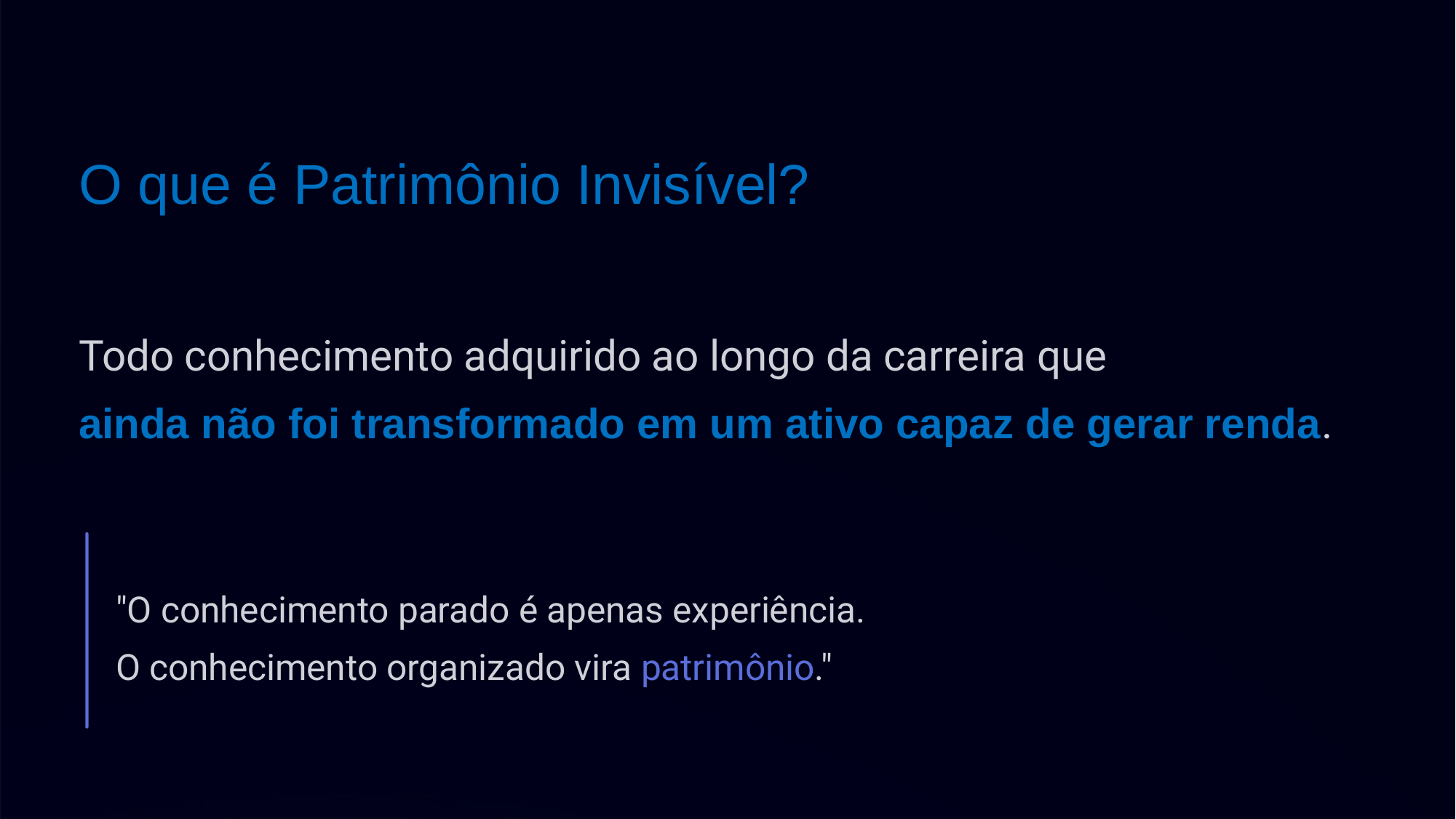

O que é Patrimônio Invisível?
Todo conhecimento adquirido ao longo da carreira que
ainda não foi transformado em um ativo capaz de gerar renda.

"O conhecimento parado é apenas experiência.
O conhecimento organizado vira patrimônio."